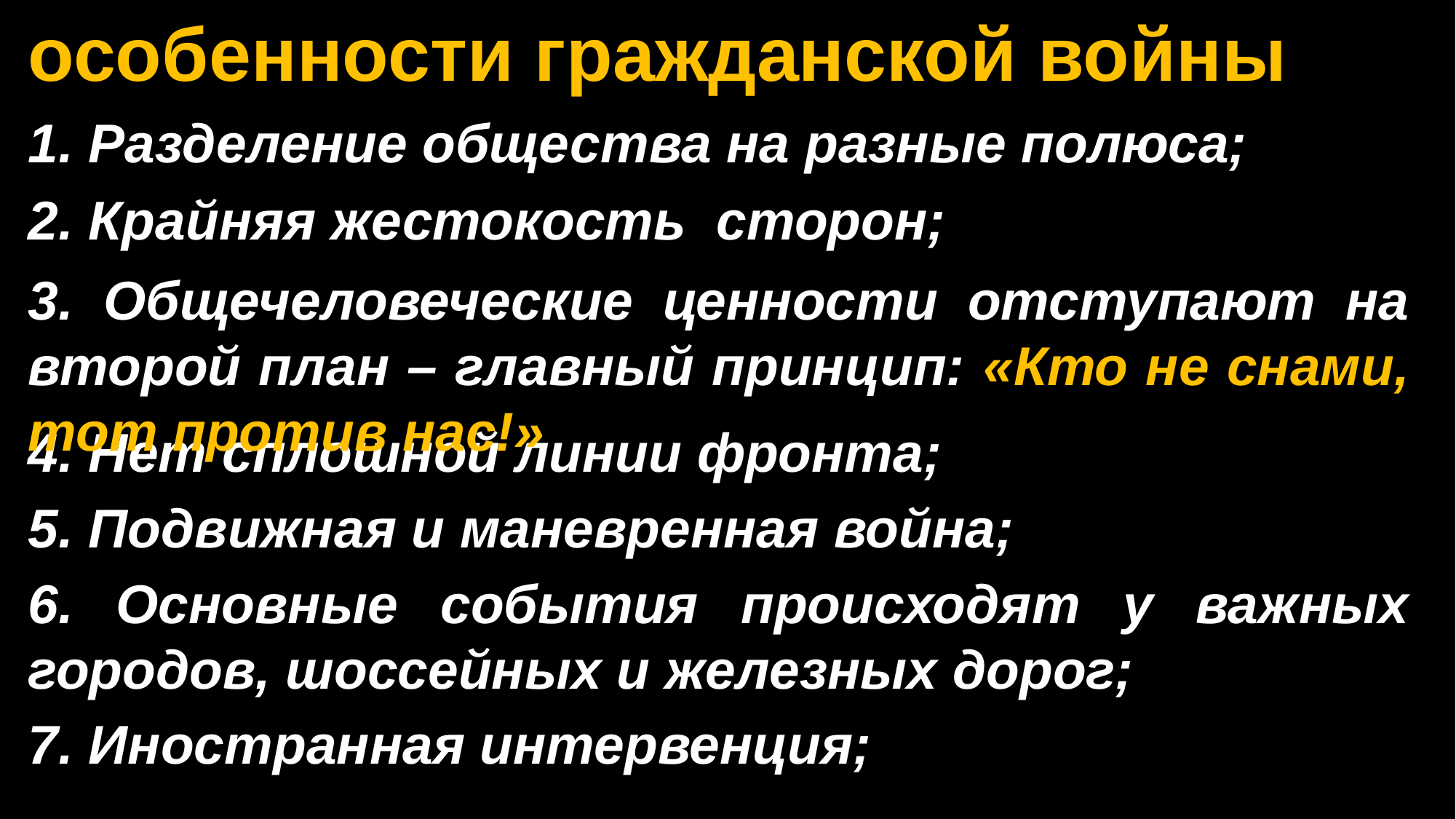

особенности гражданской войны
1. Разделение общества на разные полюса;
2. Крайняя жестокость  сторон;
3. Общечеловеческие ценности отступают на второй план – главный принцип: «Кто не снами, тот против нас!»
4. Нет сплошной линии фронта;
5. Подвижная и маневренная война;
6. Основные события происходят у важных городов, шоссейных и железных дорог;
7. Иностранная интервенция;